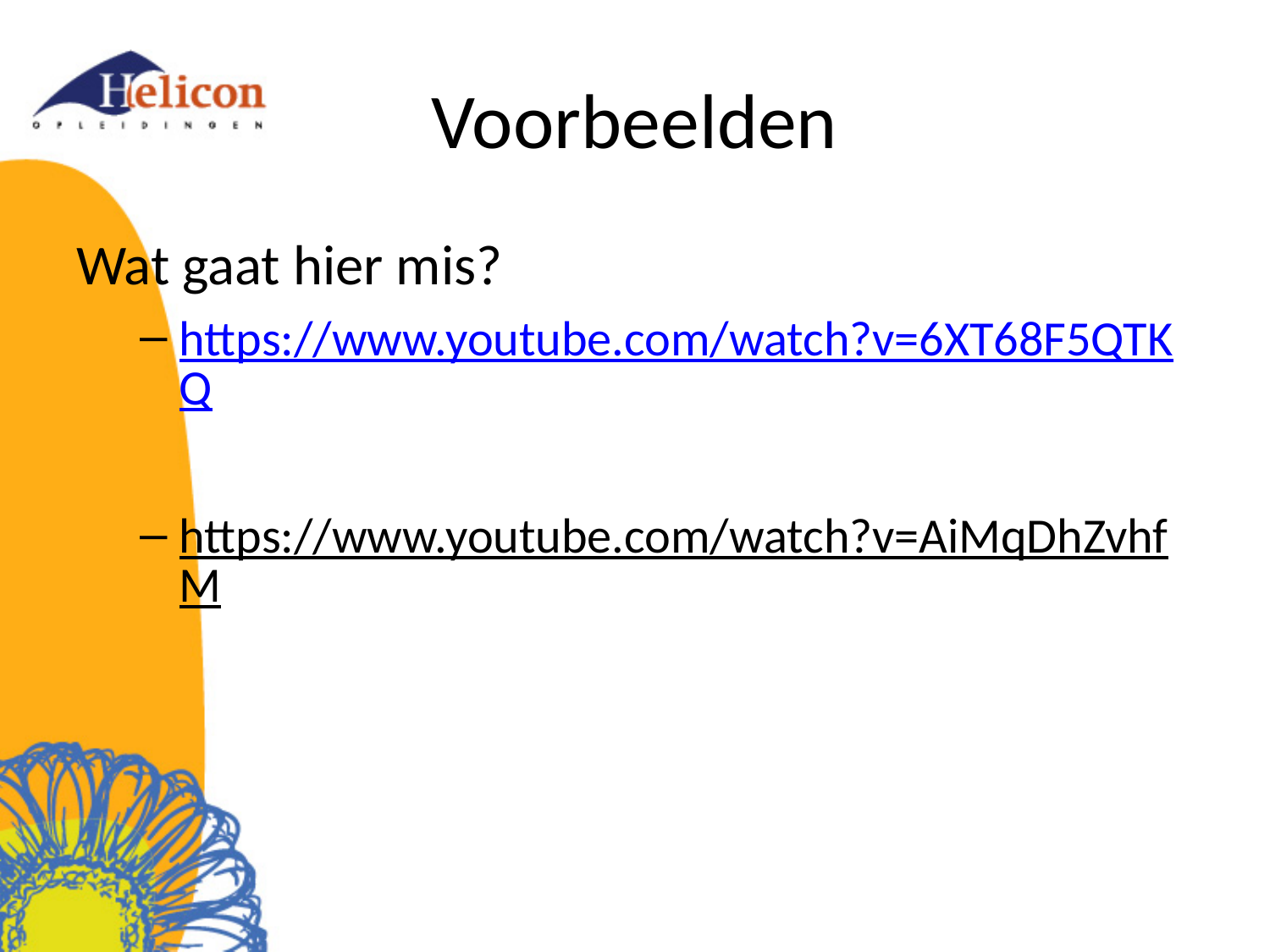

# Voorbeelden
Wat gaat hier mis?
https://www.youtube.com/watch?v=6XT68F5QTKQ

https://www.youtube.com/watch?v=AiMqDhZvhfM